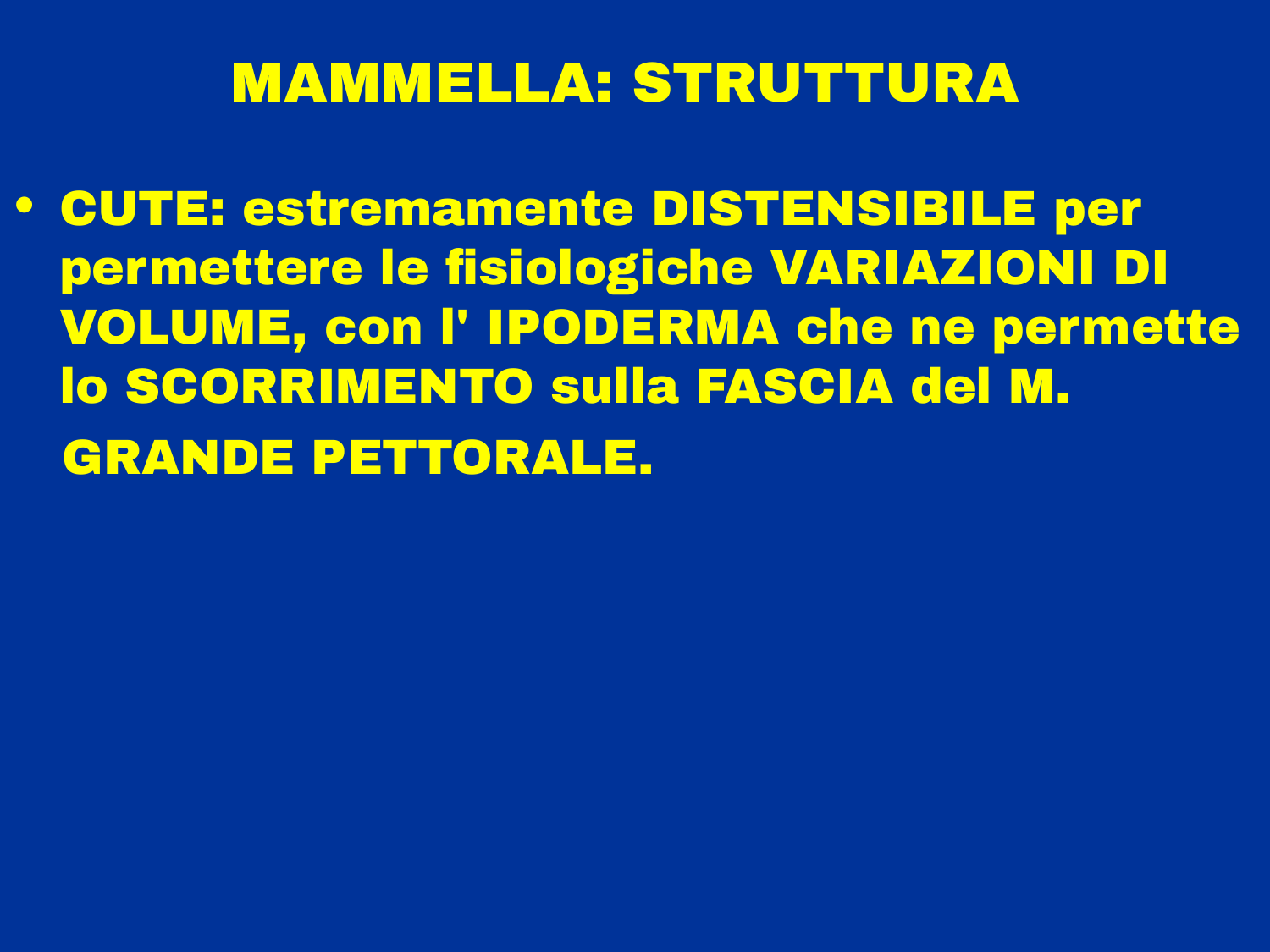

# MAMMELLA: STRUTTURA
CUTE: estremamente DISTENSIBILE per permettere le fisiologiche VARIAZIONI DI VOLUME, con l' IPODERMA che ne permette lo SCORRIMENTO sulla FASCIA del M.
   GRANDE PETTORALE.